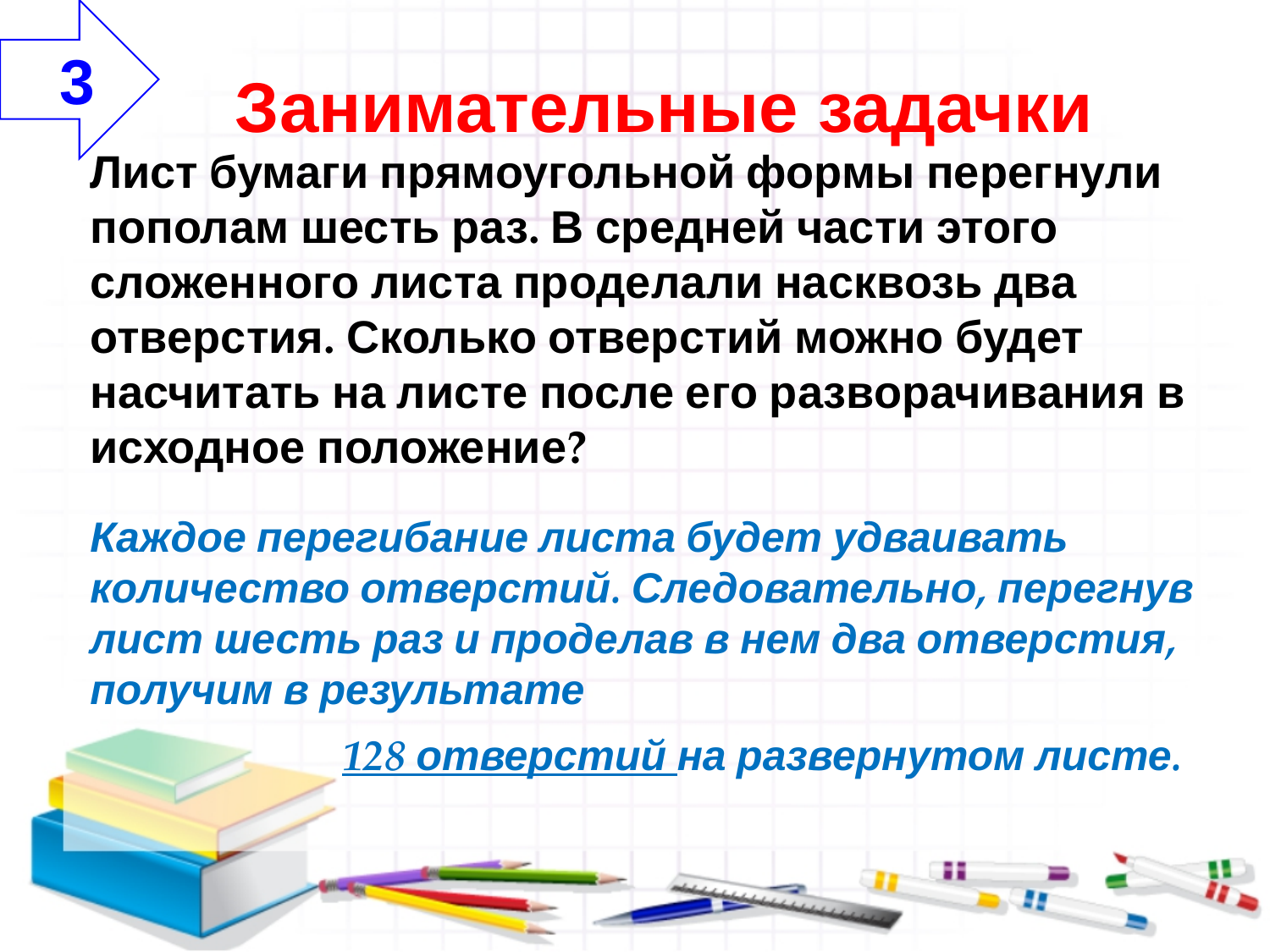

3
Занимательные задачки
Лист бумаги прямоугольной формы перегнули пополам шесть раз. В средней части этого сложенного листа проделали насквозь два отверстия. Сколько отверстий можно будет насчитать на листе после его разворачивания в исходное положение?
Каждое перегибание листа будет удваивать количество отверстий. Следовательно, перегнув лист шесть раз и проделав в нем два отверстия, получим в результате
128 отверстий на развернутом листе.